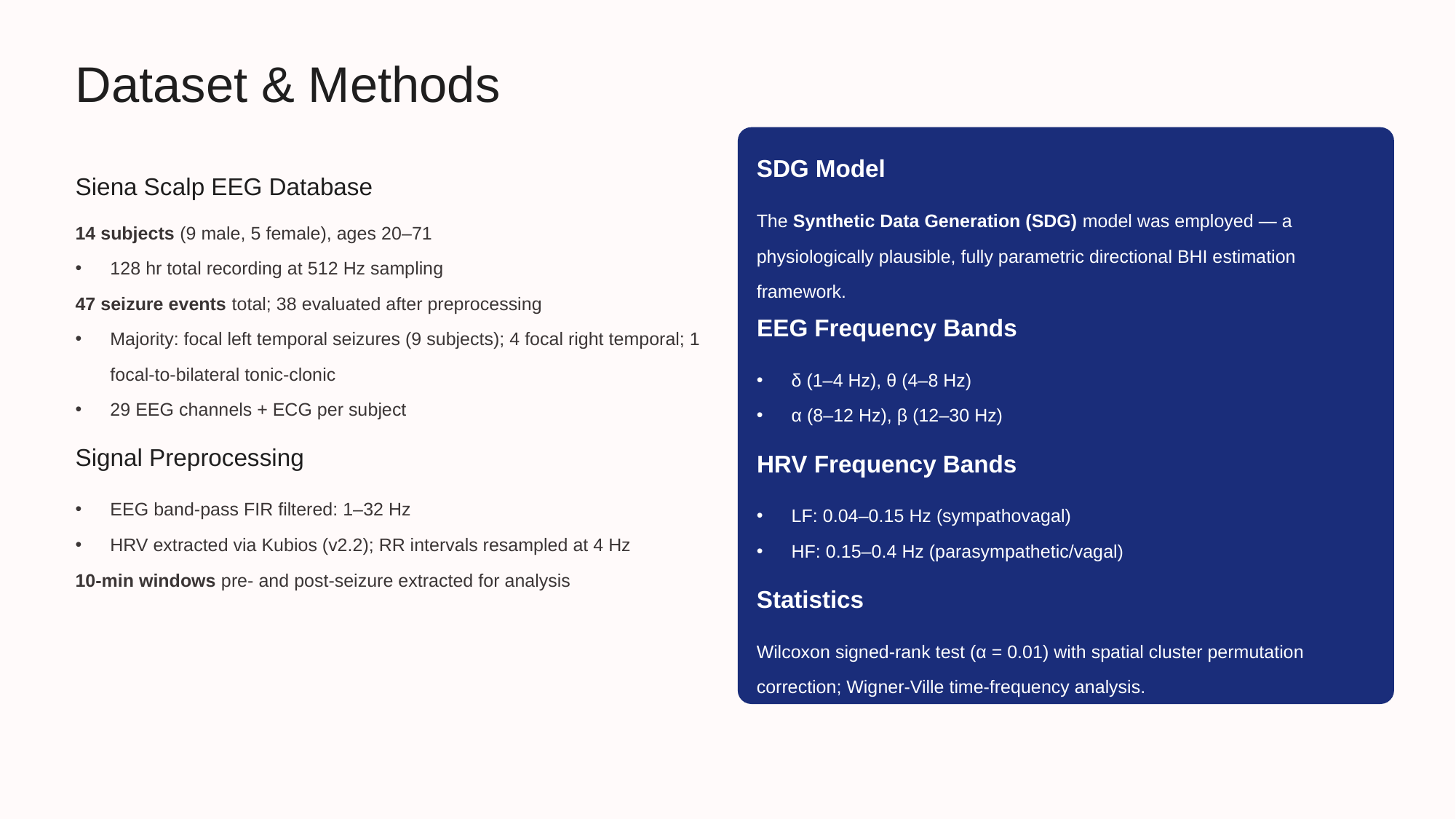

Dataset & Methods

SDG Model
Siena Scalp EEG Database
The Synthetic Data Generation (SDG) model was employed — a physiologically plausible, fully parametric directional BHI estimation framework.
14 subjects (9 male, 5 female), ages 20–71
128 hr total recording at 512 Hz sampling
47 seizure events total; 38 evaluated after preprocessing
Majority: focal left temporal seizures (9 subjects); 4 focal right temporal; 1 focal-to-bilateral tonic-clonic
29 EEG channels + ECG per subject
EEG Frequency Bands
δ (1–4 Hz), θ (4–8 Hz)
α (8–12 Hz), β (12–30 Hz)
Signal Preprocessing
HRV Frequency Bands
EEG band-pass FIR filtered: 1–32 Hz
HRV extracted via Kubios (v2.2); RR intervals resampled at 4 Hz
10-min windows pre- and post-seizure extracted for analysis
LF: 0.04–0.15 Hz (sympathovagal)
HF: 0.15–0.4 Hz (parasympathetic/vagal)
Statistics
Wilcoxon signed-rank test (α = 0.01) with spatial cluster permutation correction; Wigner-Ville time-frequency analysis.